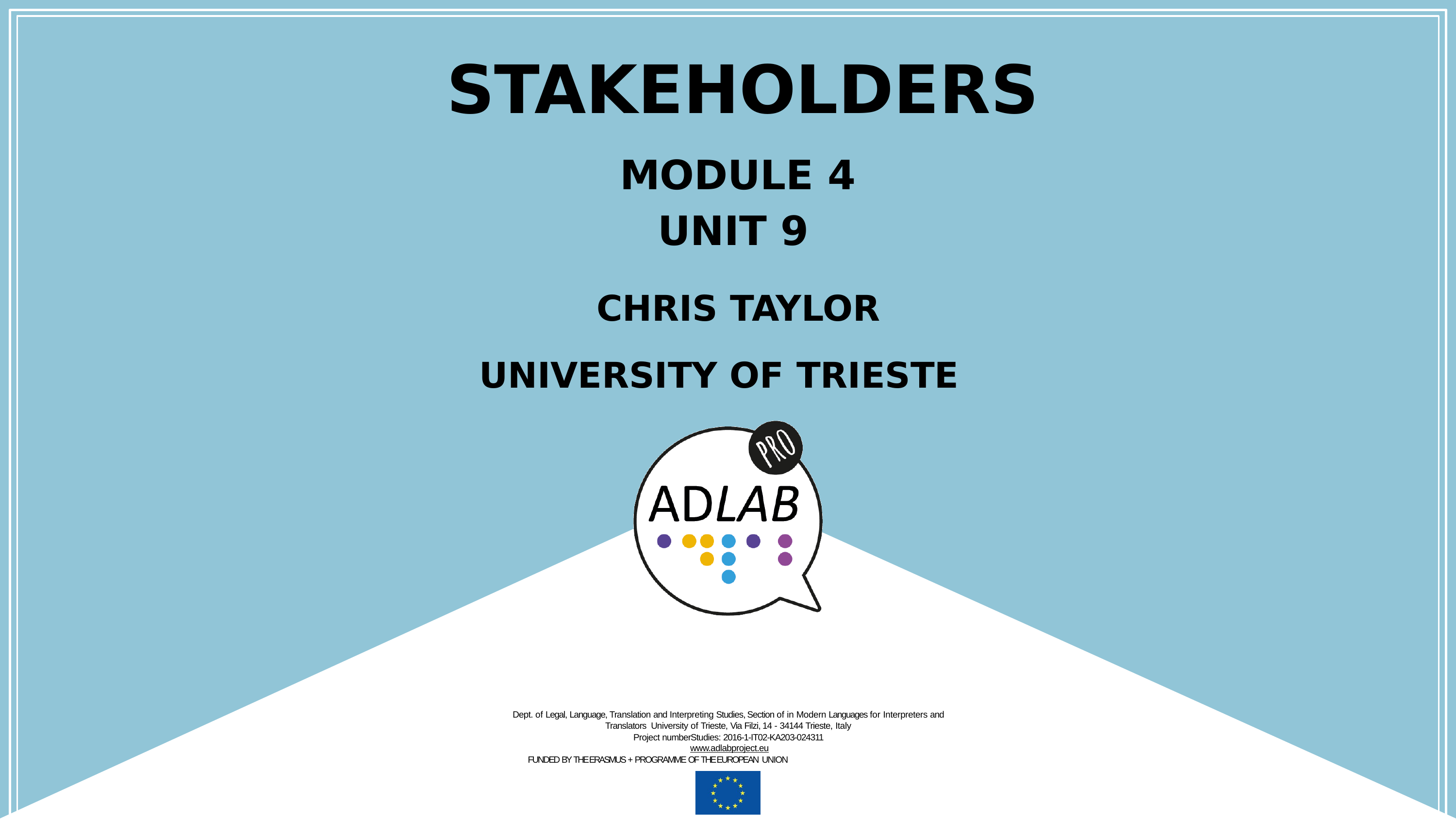

# STAKEHOLDERS
MODULE 4
UNIT 9
CHRIS TAYLOR  UNIVERSITY OF TRIESTE

Dept. of Legal, Language, Translation and Interpreting Studies, Section of in Modern Languages for Interpreters and Translators  University of Trieste, Via Filzi, 14 - 34144 Trieste, Italy
Project numberStudies: 2016-1-IT02-KA203-024311  www.adlabproject.eu
FUNDED BY THE ERASMUS + PROGRAMME OF THE EUROPEAN UNION